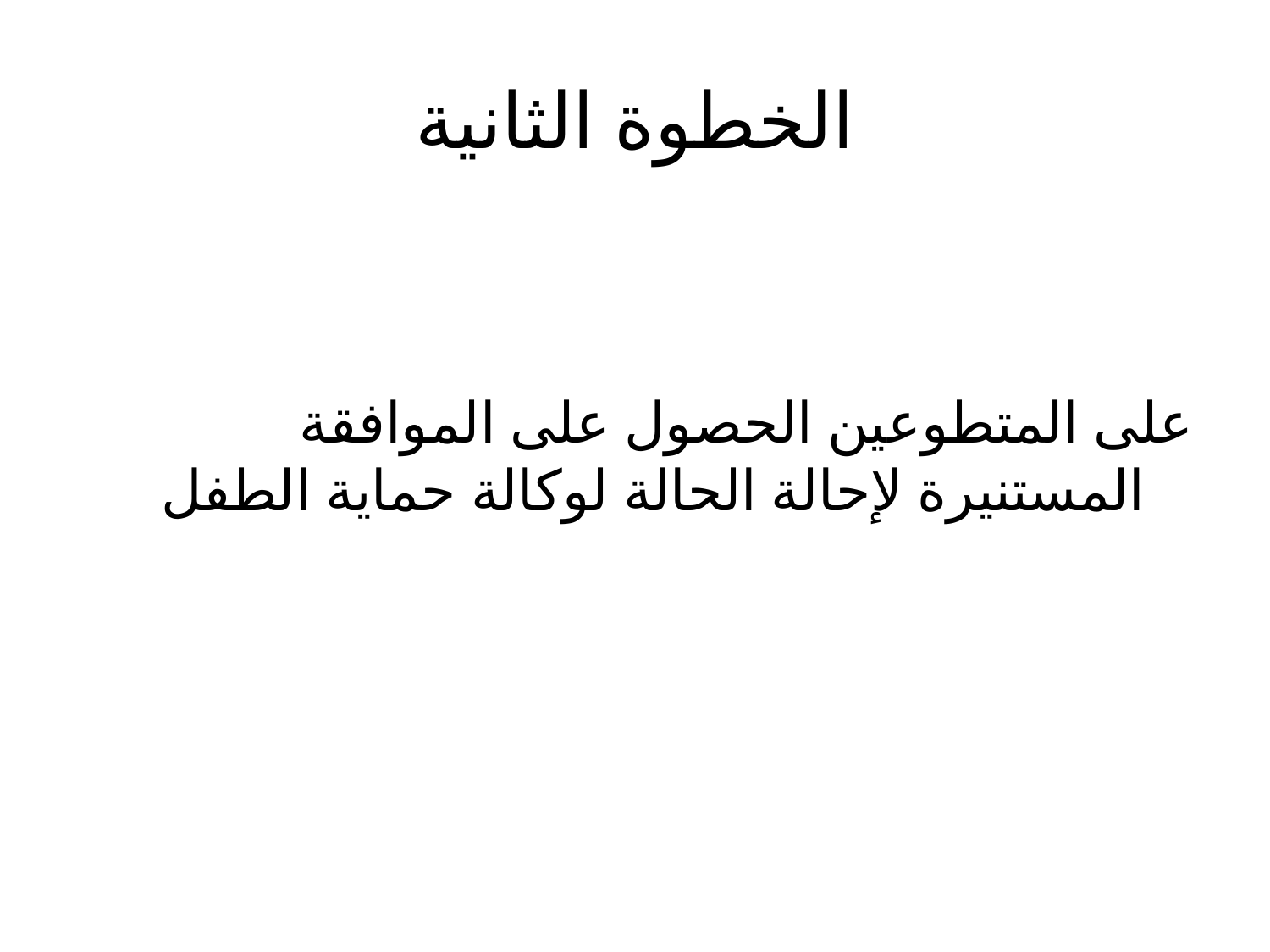

# الخطوة الثانية

على المتطوعين الحصول على الموافقة المستنيرة لإحالة الحالة لوكالة حماية الطفل